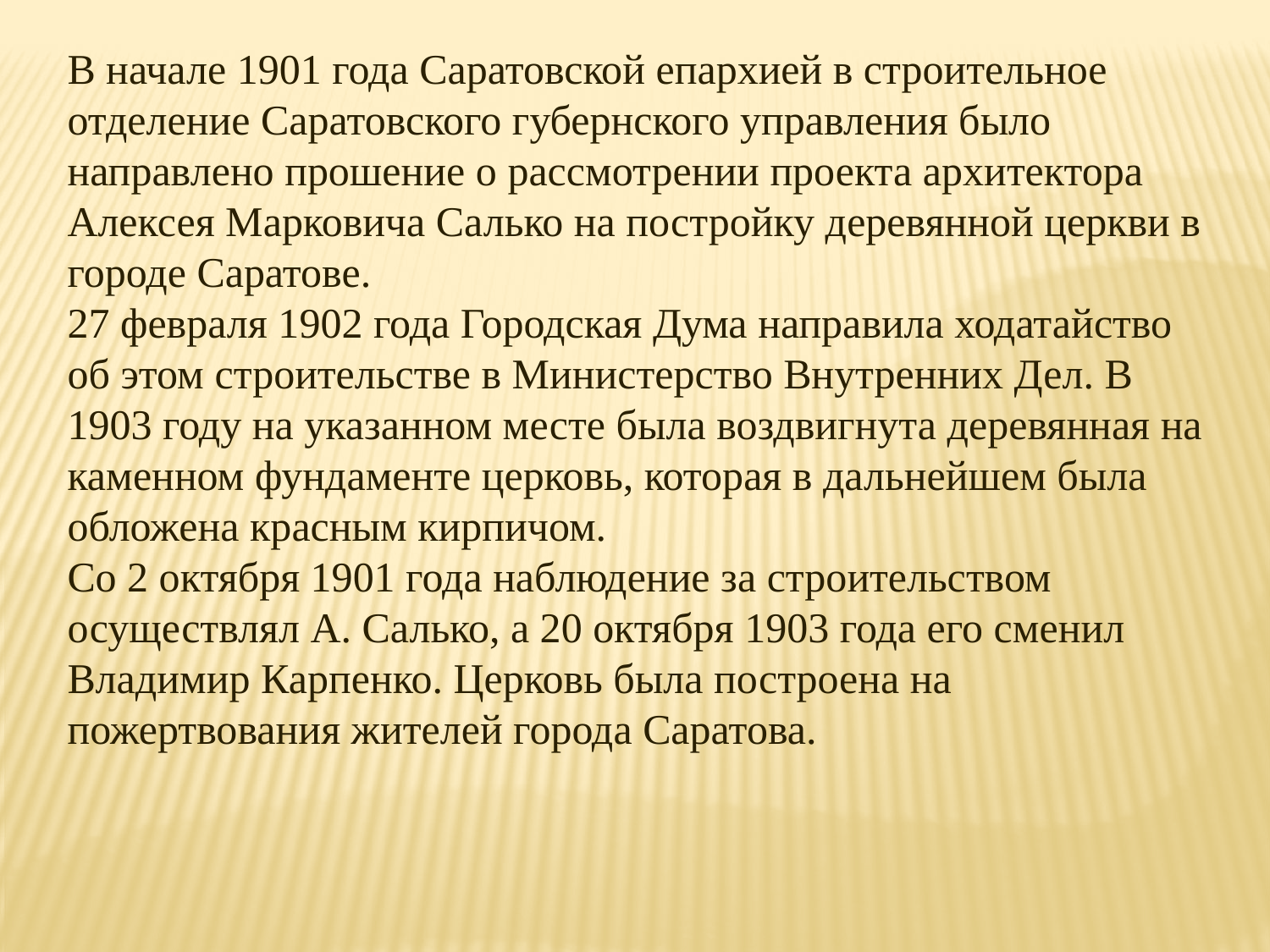

В начале 1901 года Саратовской епархией в строительное отделение Саратовского губернского управления было направлено прошение о рассмотрении проекта архитектора Алексея Марковича Салько на постройку деревянной церкви в городе Саратове.
27 февраля 1902 года Городская Дума направила ходатайство об этом строительстве в Министерство Внутренних Дел. В 1903 году на указанном месте была воздвигнута деревянная на каменном фундаменте церковь, которая в дальнейшем была обложена красным кирпичом.
Со 2 октября 1901 года наблюдение за строительством осуществлял А. Салько, а 20 октября 1903 года его сменил Владимир Карпенко. Церковь была построена на пожертвования жителей города Саратова.